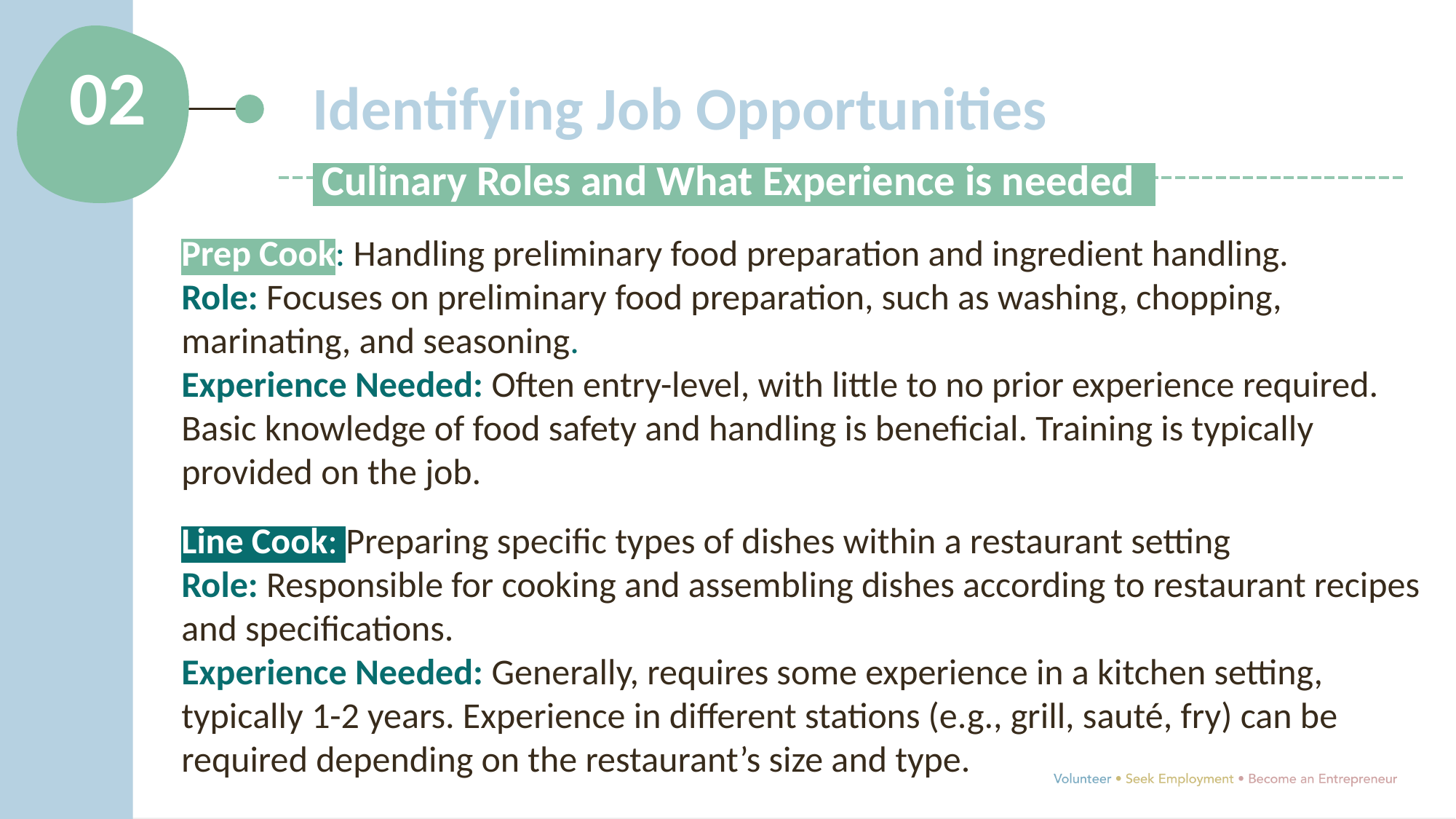

02
Identifying Job Opportunities

 Culinary Roles and What Experience is needed:
Prep Cook: Handling preliminary food preparation and ingredient handling.
Role: Focuses on preliminary food preparation, such as washing, chopping, marinating, and seasoning.
Experience Needed: Often entry-level, with little to no prior experience required. Basic knowledge of food safety and handling is beneficial. Training is typically provided on the job.

Line Cook: Preparing specific types of dishes within a restaurant setting
Role: Responsible for cooking and assembling dishes according to restaurant recipes and specifications.
Experience Needed: Generally, requires some experience in a kitchen setting, typically 1-2 years. Experience in different stations (e.g., grill, sauté, fry) can be required depending on the restaurant’s size and type.

.